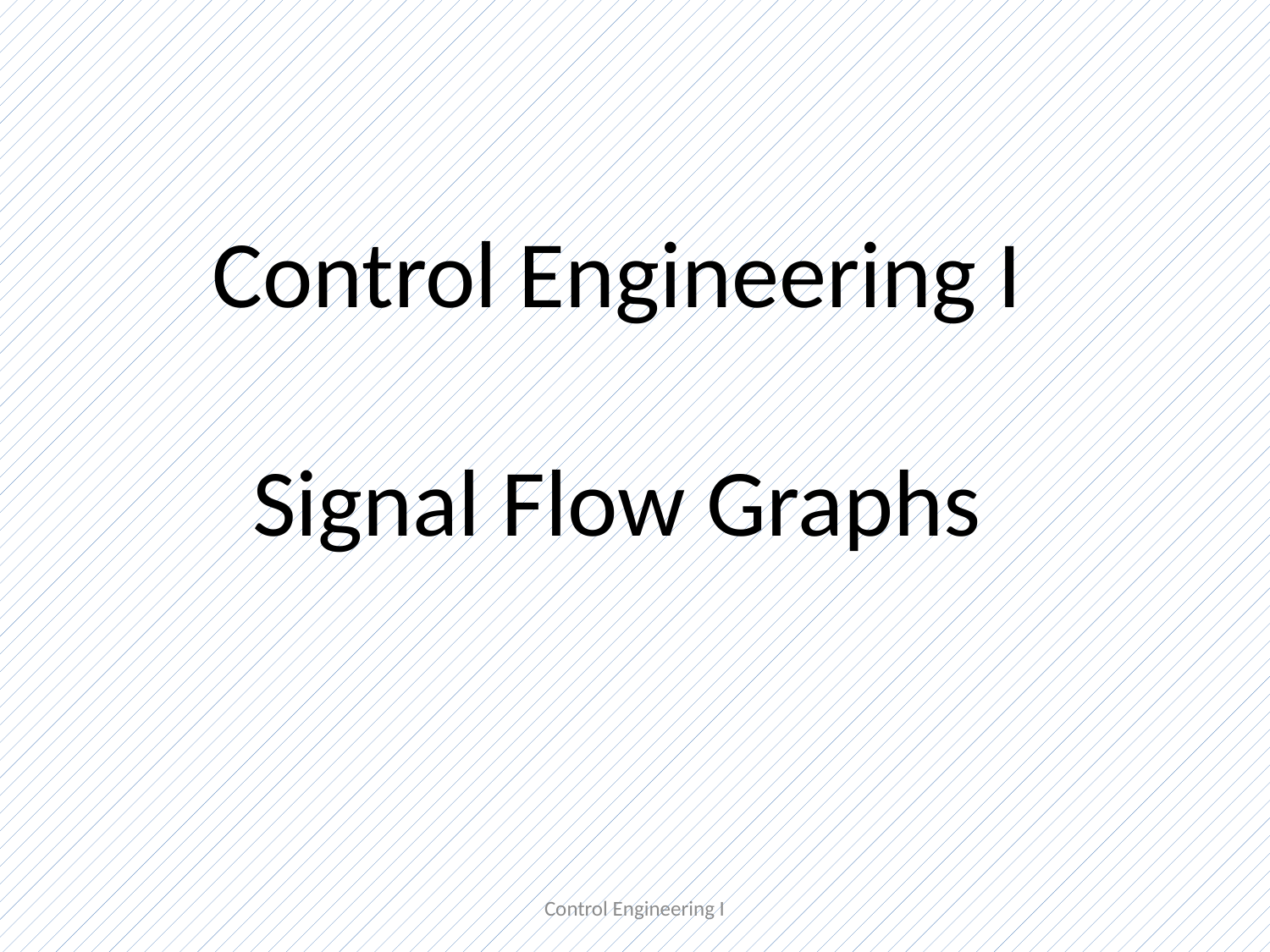

Control Engineering I

Signal Flow Graphs
Control Engineering I